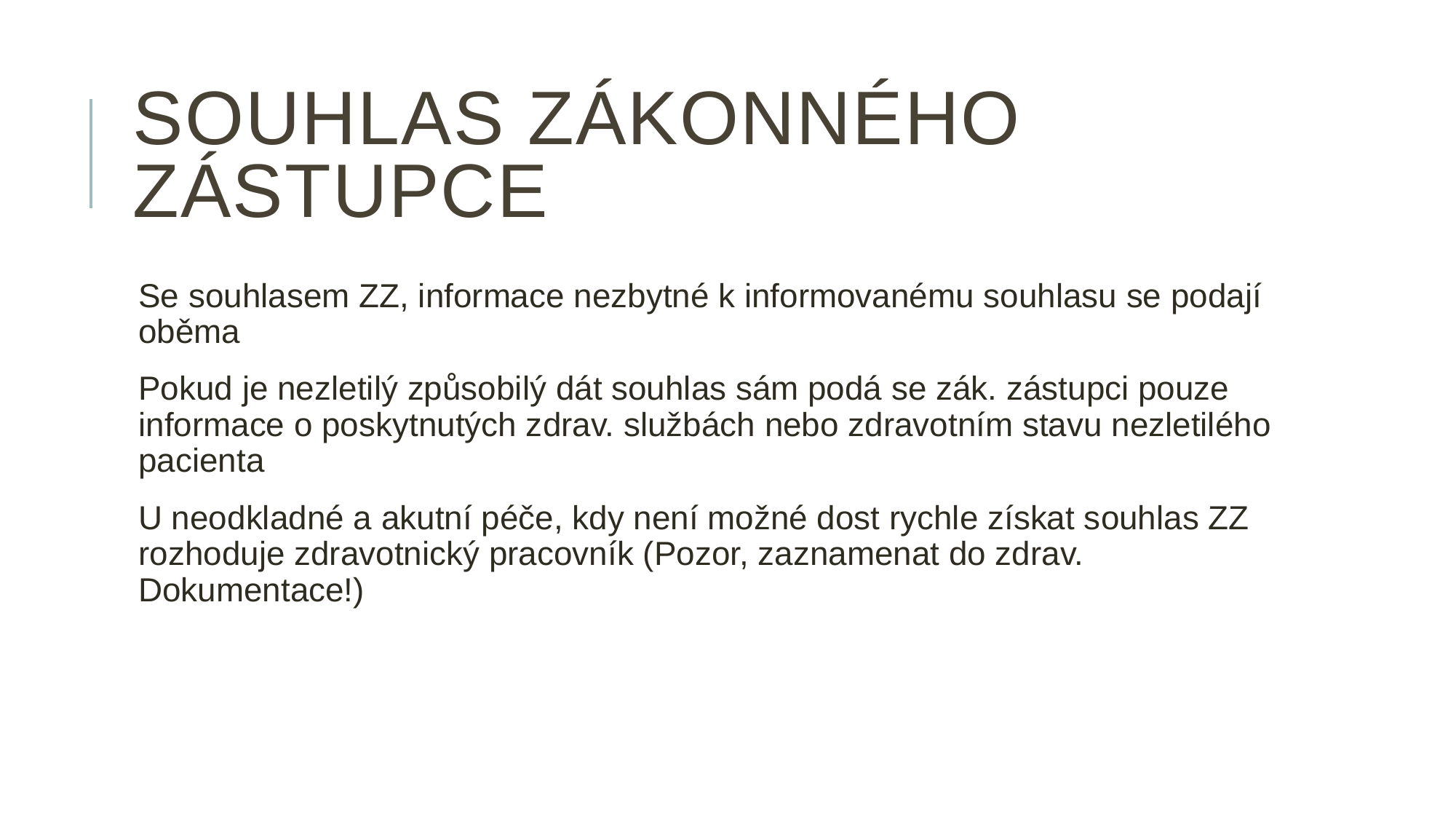

# Souhlas zákonného zástupce
Se souhlasem ZZ, informace nezbytné k informovanému souhlasu se podají oběma
Pokud je nezletilý způsobilý dát souhlas sám podá se zák. zástupci pouze informace o poskytnutých zdrav. službách nebo zdravotním stavu nezletilého pacienta
U neodkladné a akutní péče, kdy není možné dost rychle získat souhlas ZZ rozhoduje zdravotnický pracovník (Pozor, zaznamenat do zdrav. Dokumentace!)